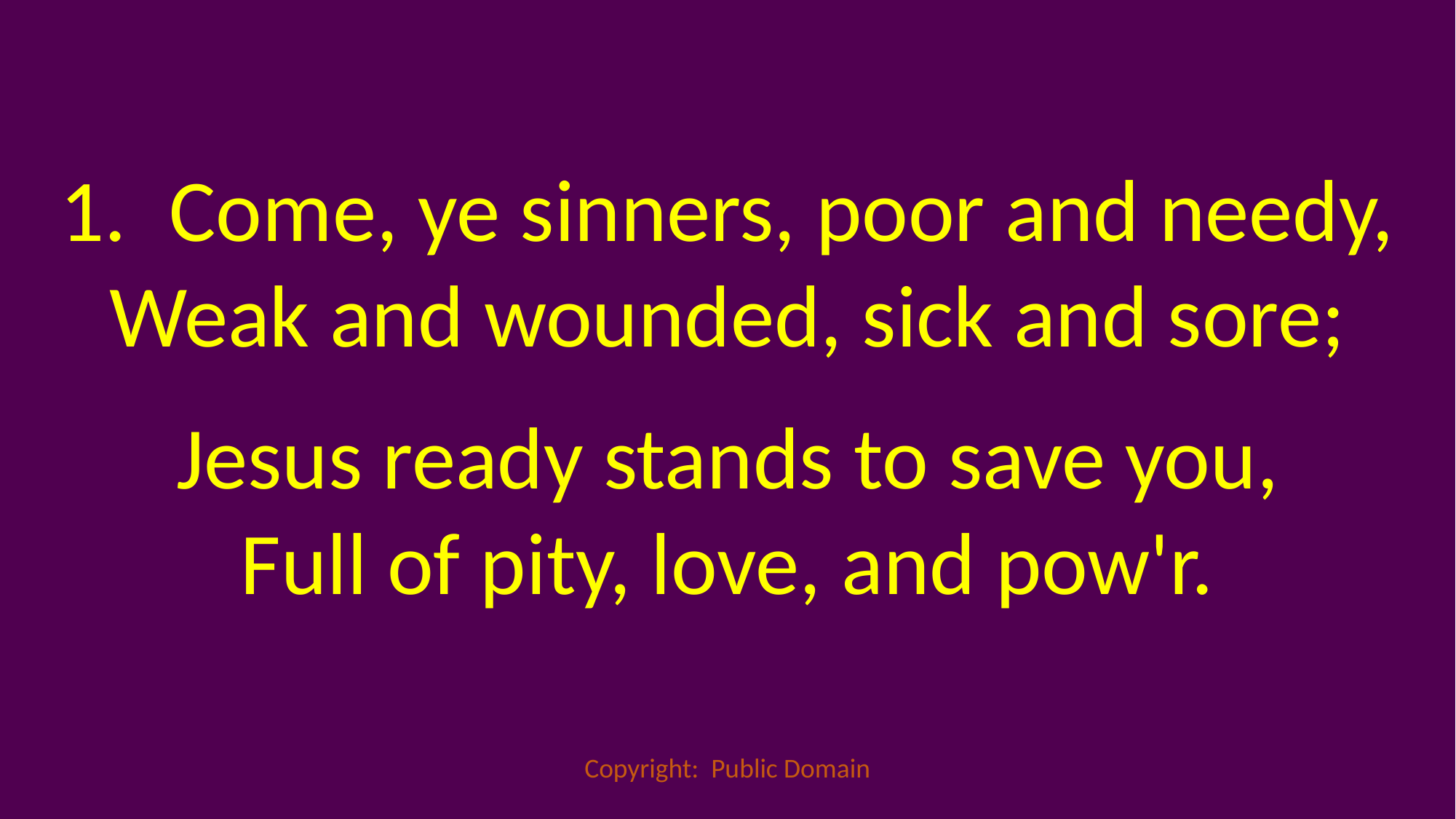

1. 	Come, ye sinners, poor and needy, Weak and wounded, sick and sore;
Jesus ready stands to save you,
Full of pity, love, and pow'r.
Copyright:  Public Domain